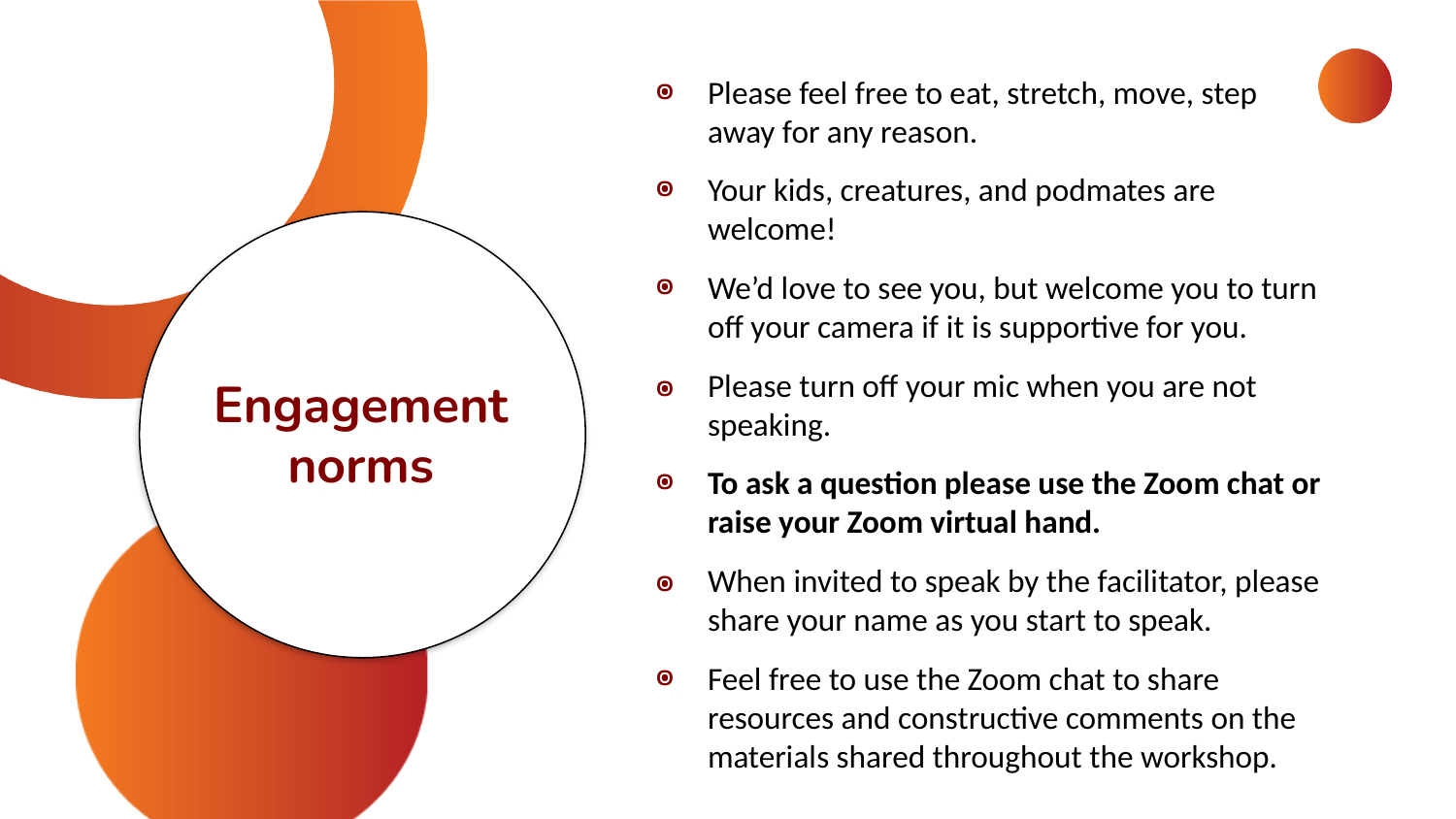

Please feel free to eat, stretch, move, step away for any reason.
Your kids, creatures, and podmates are welcome!
We’d love to see you, but welcome you to turn off your camera if it is supportive for you.
Please turn off your mic when you are not speaking.
To ask a question please use the Zoom chat or raise your Zoom virtual hand.
When invited to speak by the facilitator, please share your name as you start to speak.
Feel free to use the Zoom chat to share resources and constructive comments on the materials shared throughout the workshop.
Engagement norms